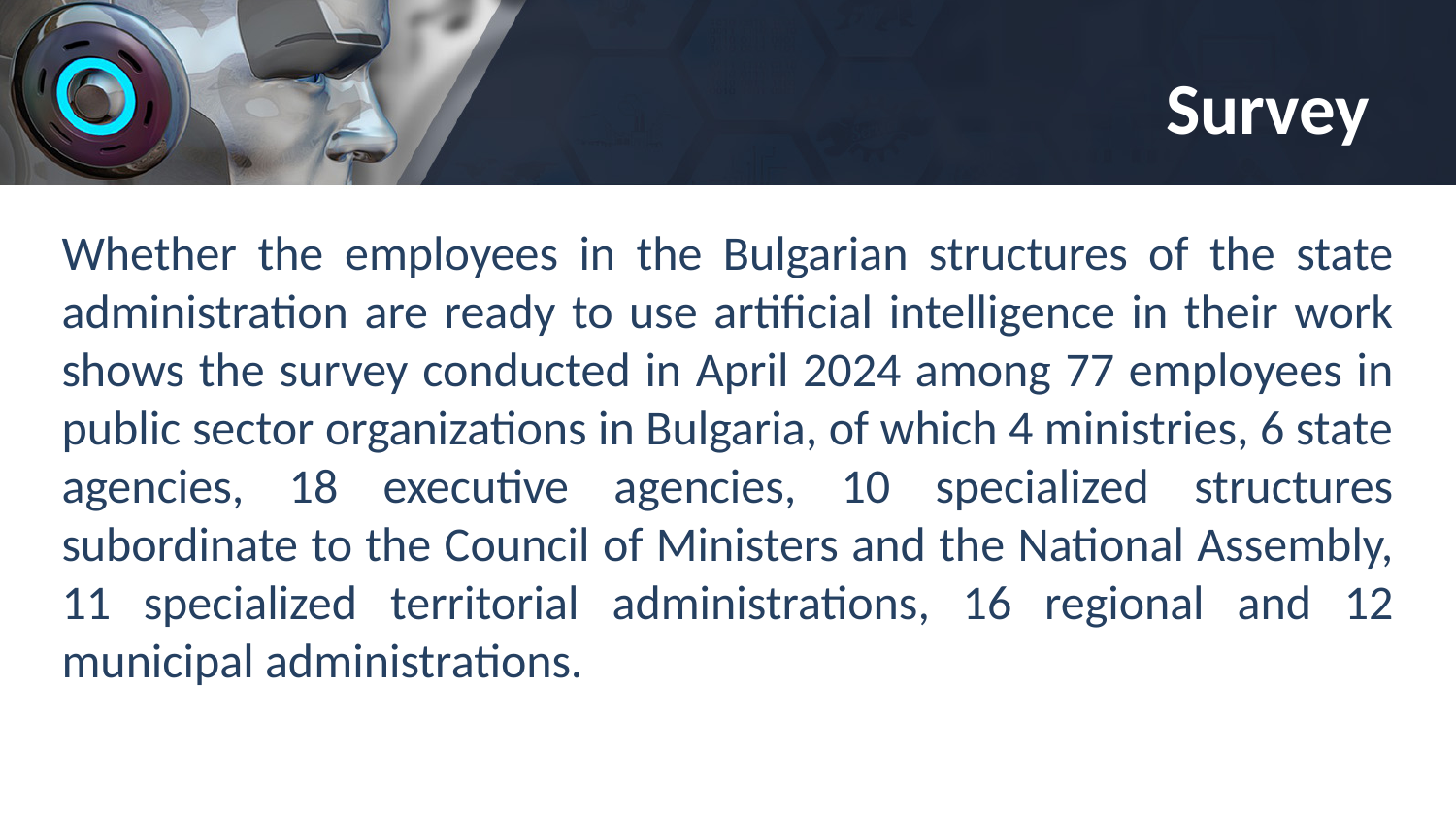

# Survey
Whether the employees in the Bulgarian structures of the state administration are ready to use artificial intelligence in their work shows the survey conducted in April 2024 among 77 employees in public sector organizations in Bulgaria, of which 4 ministries, 6 state agencies, 18 executive agencies, 10 specialized structures subordinate to the Council of Ministers and the National Assembly, 11 specialized territorial administrations, 16 regional and 12 municipal administrations.